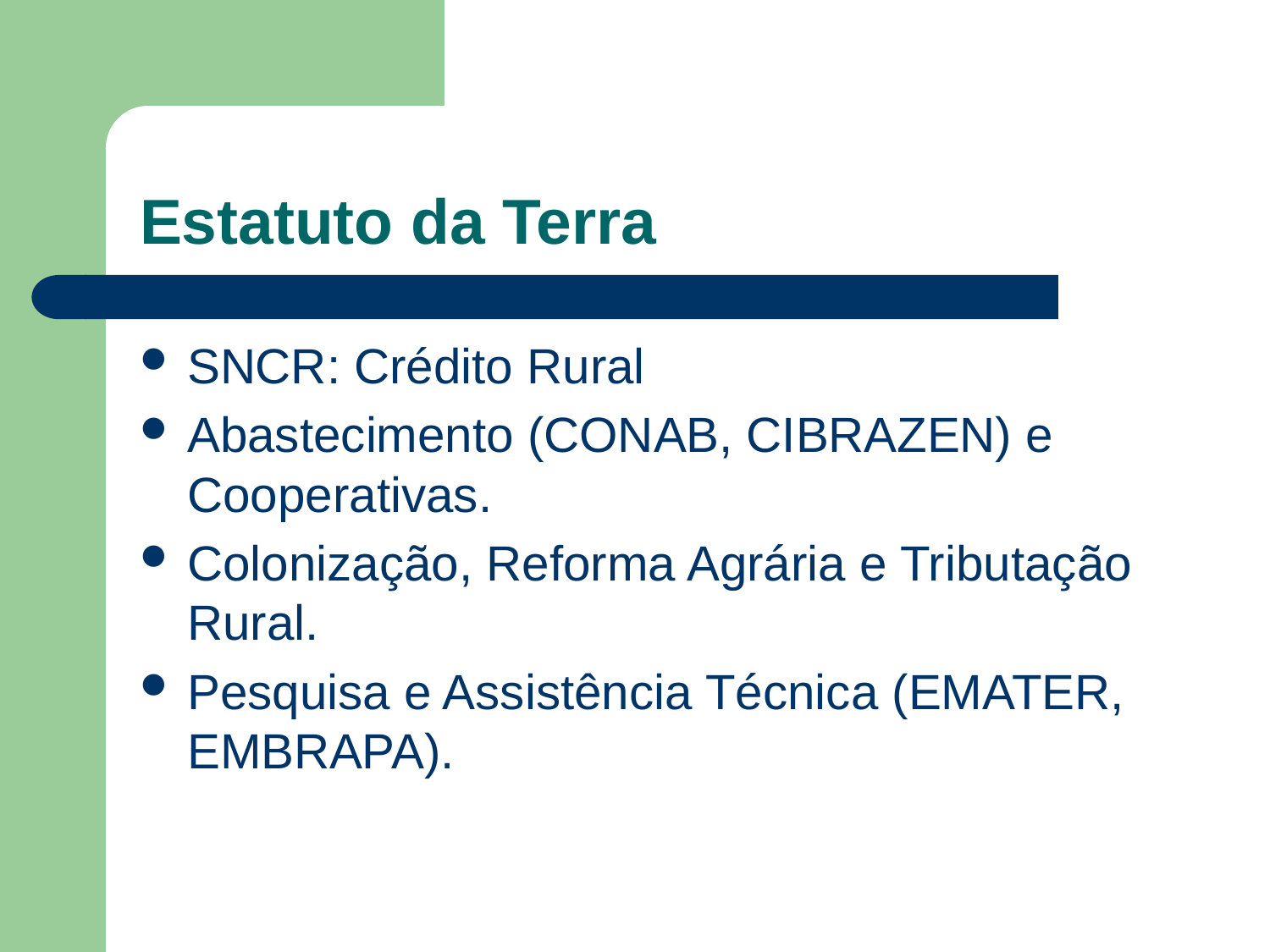

# Estatuto da Terra
SNCR: Crédito Rural
Abastecimento (CONAB, CIBRAZEN) e Cooperativas.
Colonização, Reforma Agrária e Tributação Rural.
Pesquisa e Assistência Técnica (EMATER, EMBRAPA).